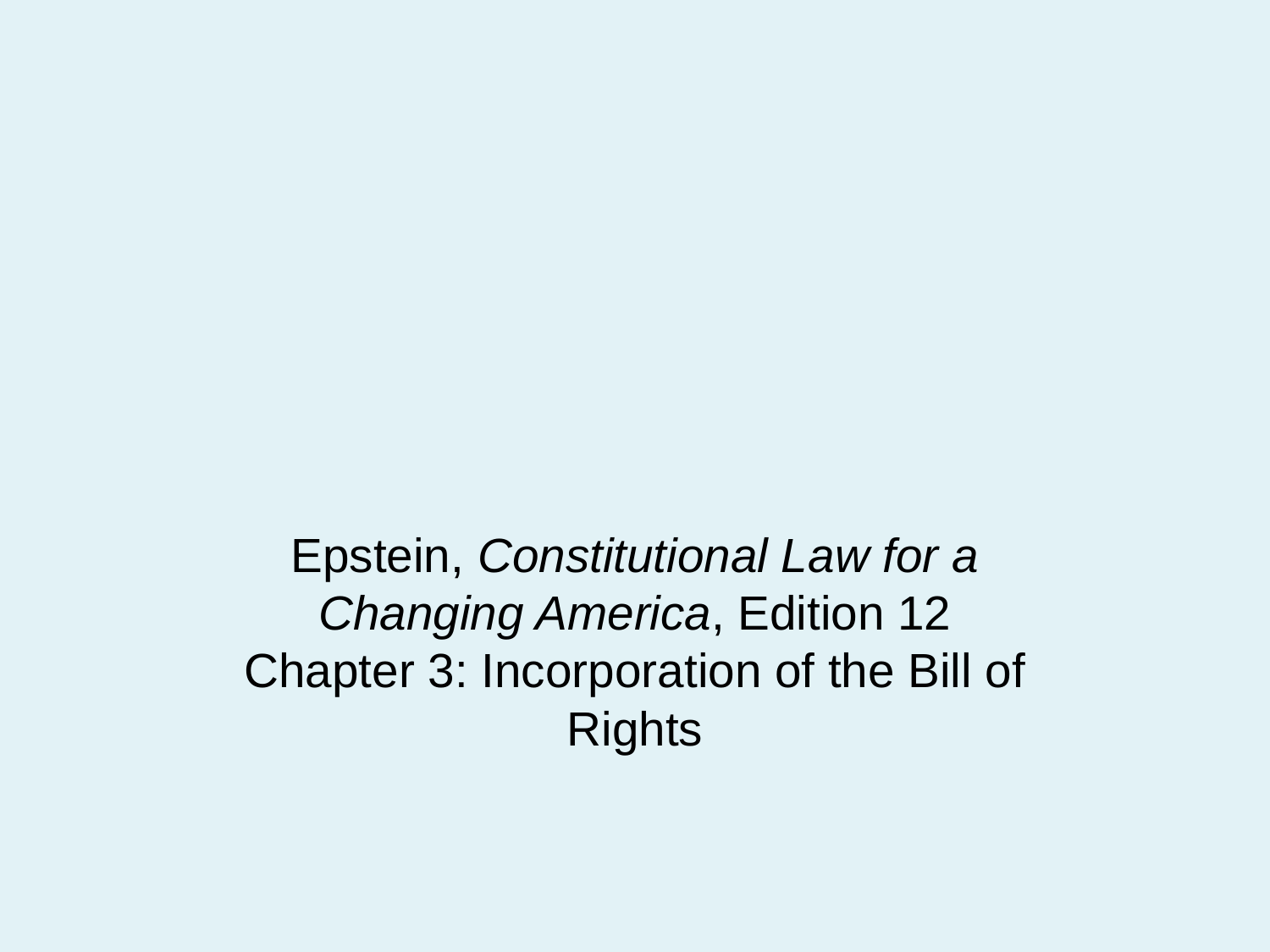

# Epstein, Constitutional Law for a Changing America, Edition 12 Chapter 3: Incorporation of the Bill of Rights